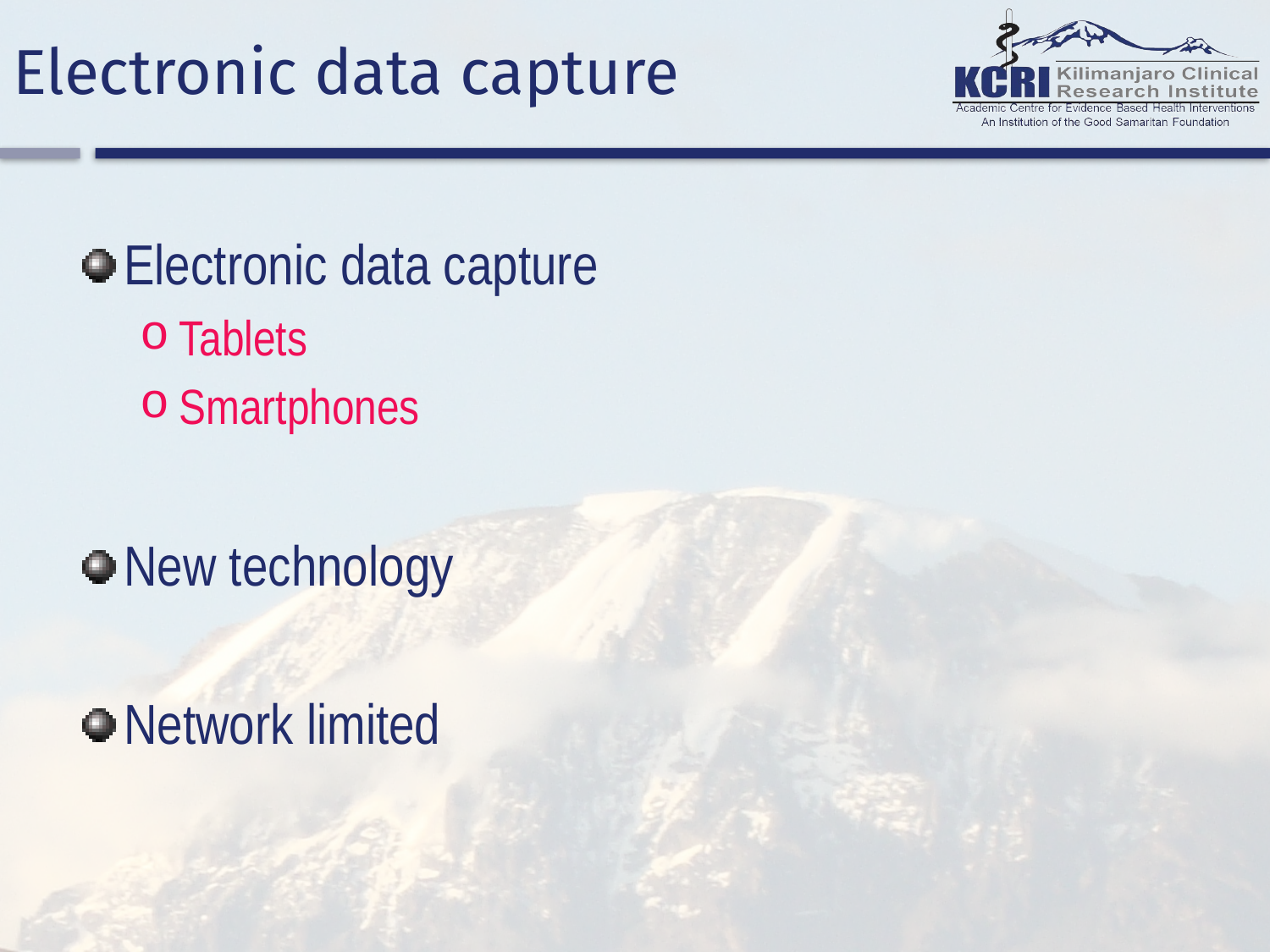

# Electronic data capture
Electronic data capture
Tablets
Smartphones

New technology

Network limited